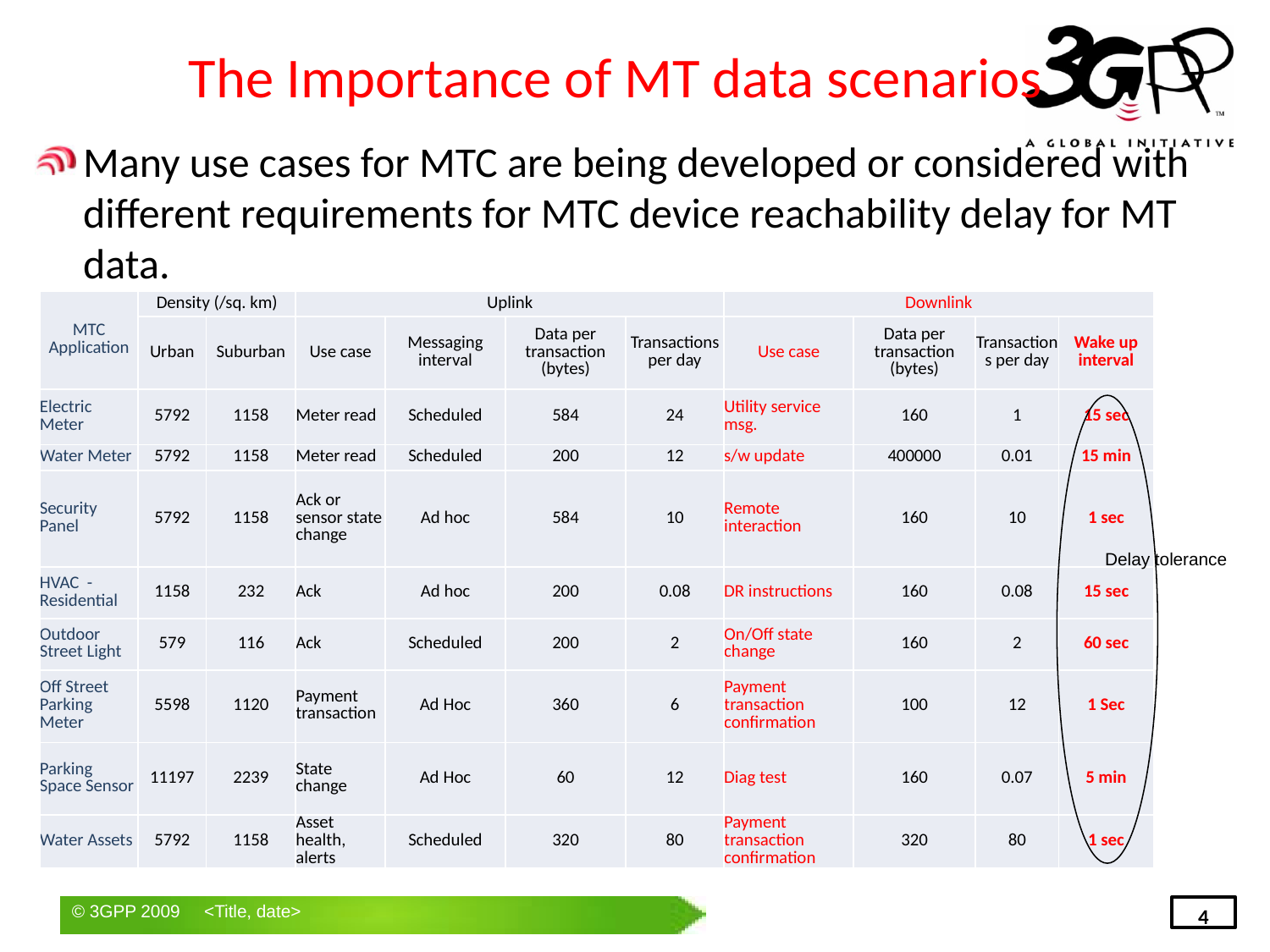

# The Importance of MT data scenarios
Many use cases for MTC are being developed or considered with different requirements for MTC device reachability delay for MT data.
PSM is not effective in these scenarios.
| MTC Application | Density (/sq. km) |  | Uplink |  |  |  | Downlink |  |  |  |
| --- | --- | --- | --- | --- | --- | --- | --- | --- | --- | --- |
|  | Urban | Suburban | Use case | Messaging interval | Data per transaction (bytes) | Transactions per day | Use case | Data per transaction (bytes) | Transactions per day | Wake up interval |
| Electric Meter | 5792 | 1158 | Meter read | Scheduled | 584 | 24 | Utility service msg. | 160 | 1 | 15 sec |
| Water Meter | 5792 | 1158 | Meter read | Scheduled | 200 | 12 | s/w update | 400000 | 0.01 | 15 min |
| Security Panel | 5792 | 1158 | Ack or sensor state change | Ad hoc | 584 | 10 | Remote interaction | 160 | 10 | 1 sec |
| HVAC  - Residential | 1158 | 232 | Ack | Ad hoc | 200 | 0.08 | DR instructions | 160 | 0.08 | 15 sec |
| Outdoor Street Light | 579 | 116 | Ack | Scheduled | 200 | 2 | On/Off state change | 160 | 2 | 60 sec |
| Off Street Parking Meter | 5598 | 1120 | Payment transaction | Ad Hoc | 360 | 6 | Payment transaction confirmation | 100 | 12 | 1 Sec |
| Parking Space Sensor | 11197 | 2239 | State change | Ad Hoc | 60 | 12 | Diag test | 160 | 0.07 | 5 min |
| Water Assets | 5792 | 1158 | Asset health, alerts | Scheduled | 320 | 80 | Payment transaction confirmation | 320 | 80 | 1 sec |

Delay tolerance